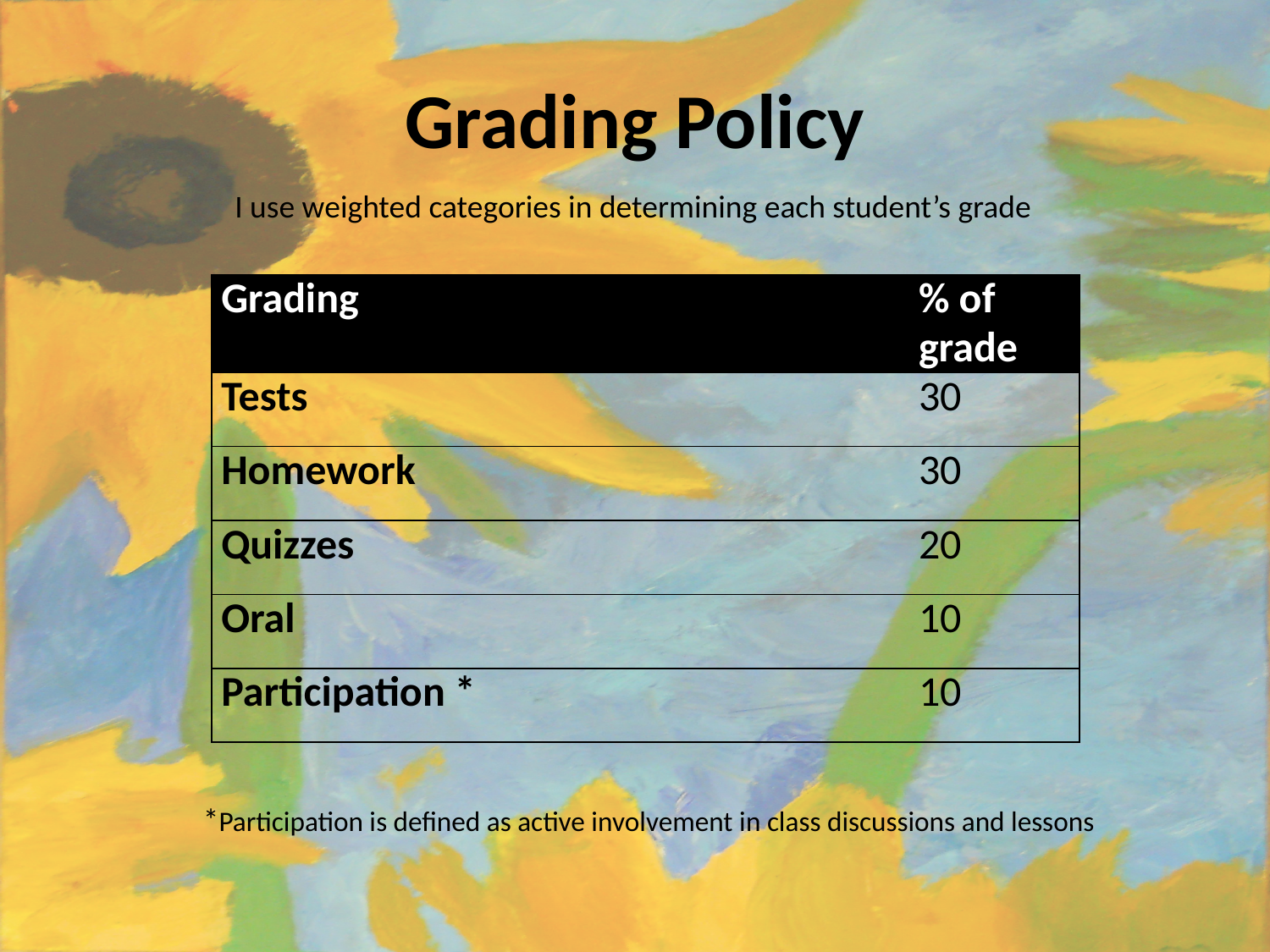

# Grading Policy
I use weighted categories in determining each student’s grade
| Grading | % of grade |
| --- | --- |
| Tests | 30 |
| Homework | 30 |
| Quizzes | 20 |
| Oral | 10 |
| Participation \* | 10 |
*Participation is defined as active involvement in class discussions and lessons